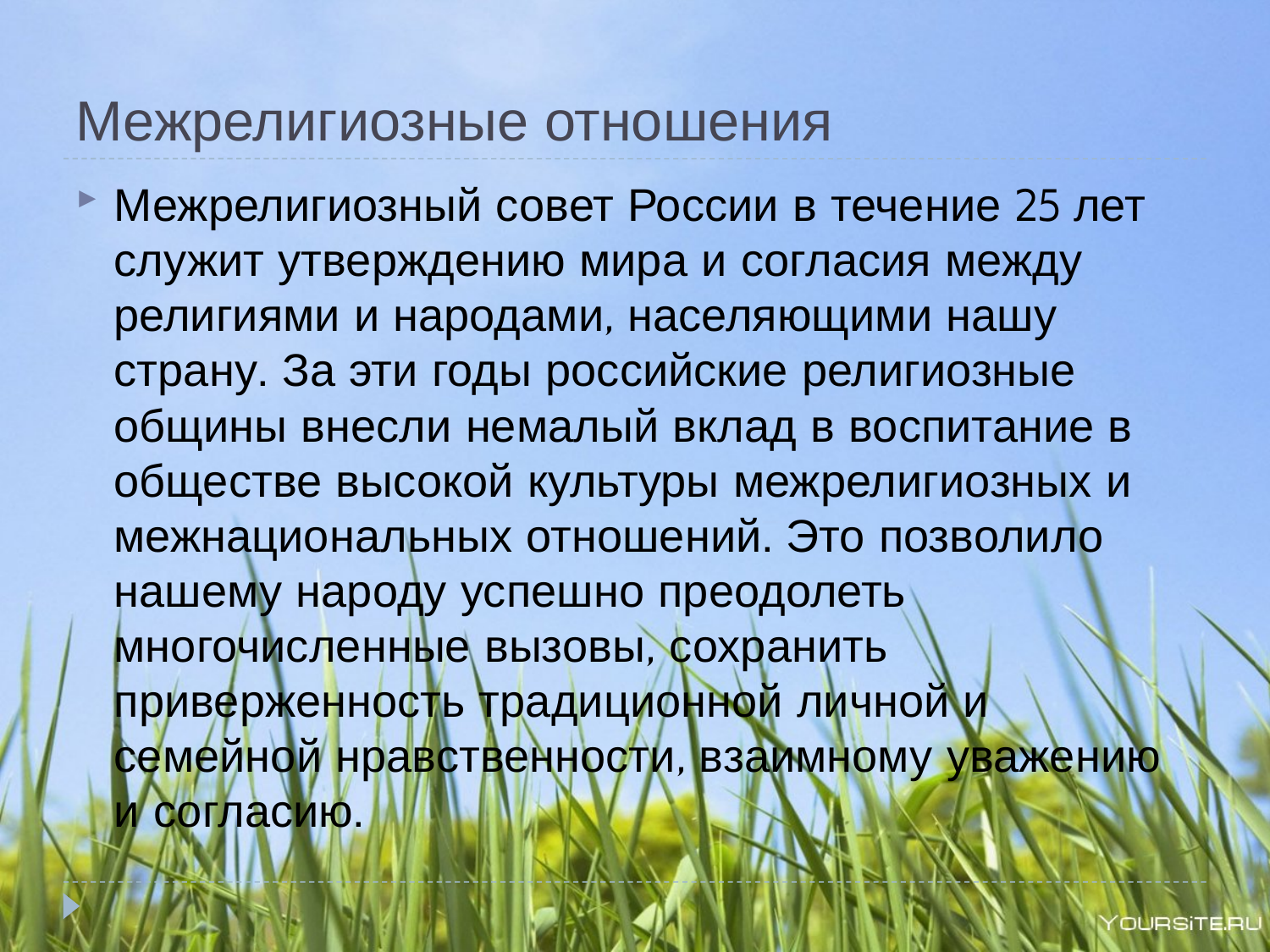

# Межрелигиозные отношения
Межрелигиозный совет России в течение 25 лет служит утверждению мира и согласия между религиями и народами, населяющими нашу страну. За эти годы российские религиозные общины внесли немалый вклад в воспитание в обществе высокой культуры межрелигиозных и межнациональных отношений. Это позволило нашему народу успешно преодолеть многочисленные вызовы, сохранить приверженность традиционной личной и семейной нравственности, взаимному уважению и согласию.